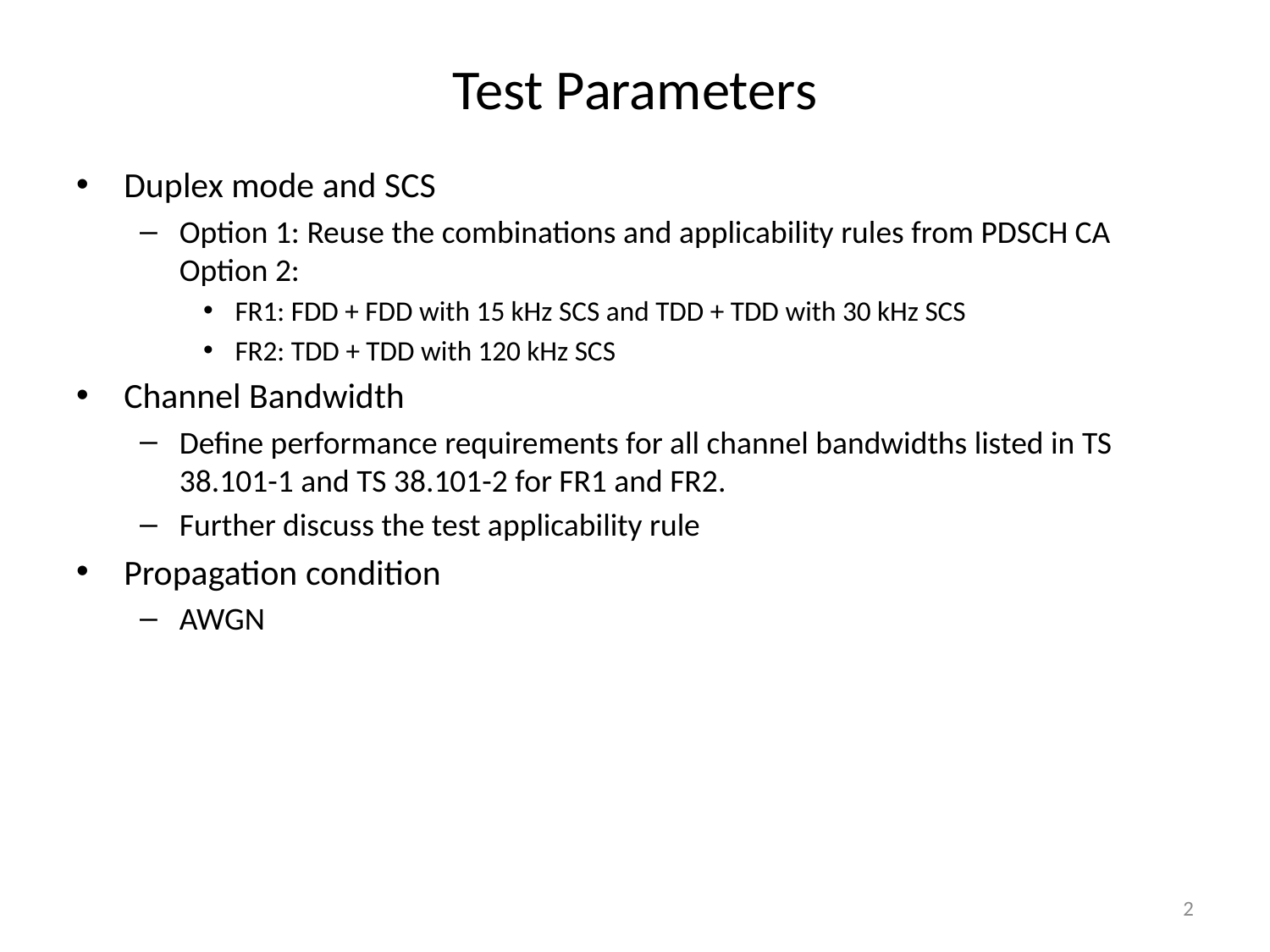

# Test Parameters
Duplex mode and SCS
Option 1: Reuse the combinations and applicability rules from PDSCH CA Option 2:
FR1: FDD + FDD with 15 kHz SCS and TDD + TDD with 30 kHz SCS
FR2: TDD + TDD with 120 kHz SCS
Channel Bandwidth
Define performance requirements for all channel bandwidths listed in TS 38.101-1 and TS 38.101-2 for FR1 and FR2.
Further discuss the test applicability rule
Propagation condition
AWGN
2